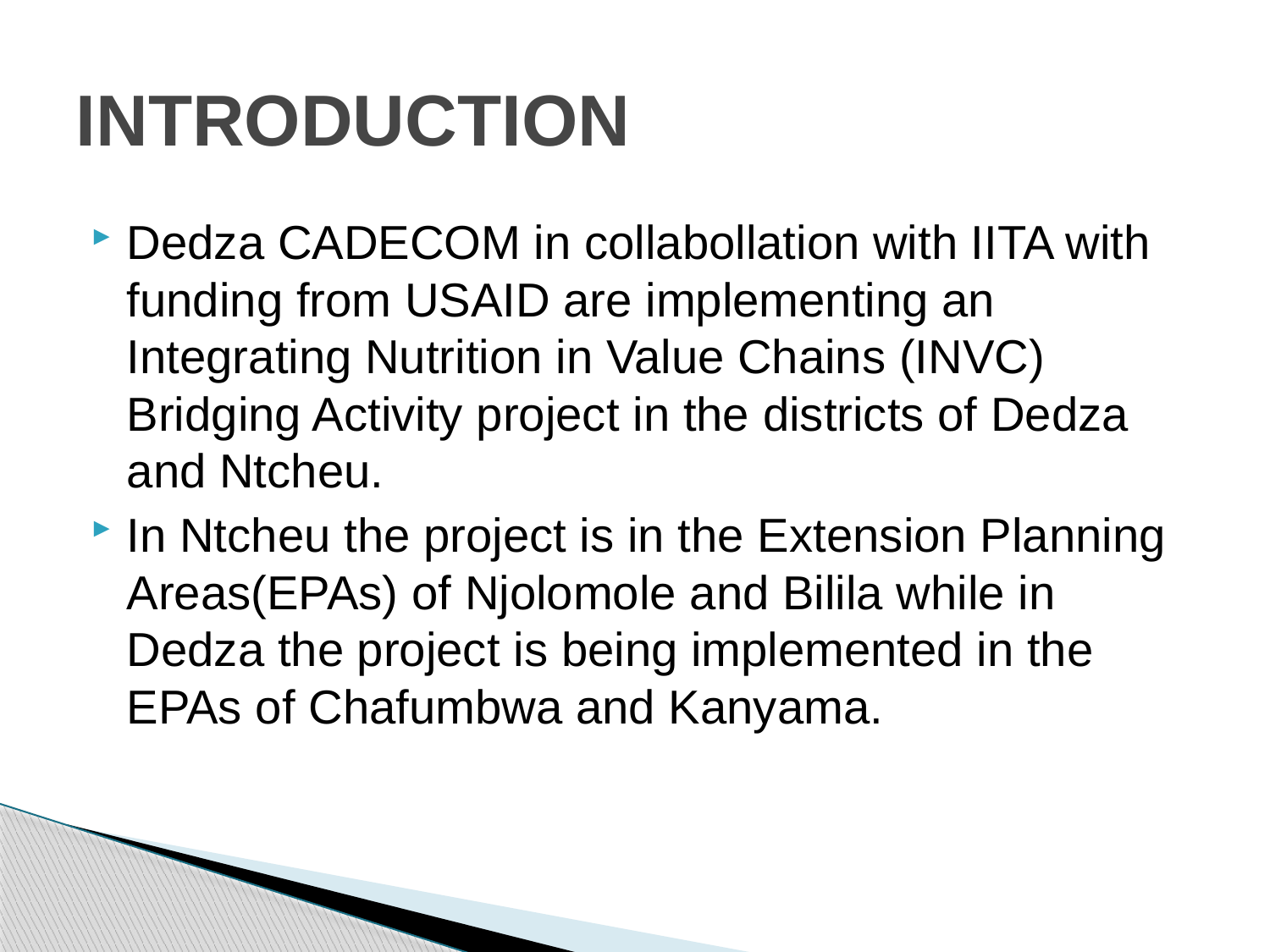

# INTRODUCTION
Dedza CADECOM in collabollation with IITA with funding from USAID are implementing an Integrating Nutrition in Value Chains (INVC) Bridging Activity project in the districts of Dedza and Ntcheu.
In Ntcheu the project is in the Extension Planning Areas(EPAs) of Njolomole and Bilila while in Dedza the project is being implemented in the EPAs of Chafumbwa and Kanyama.